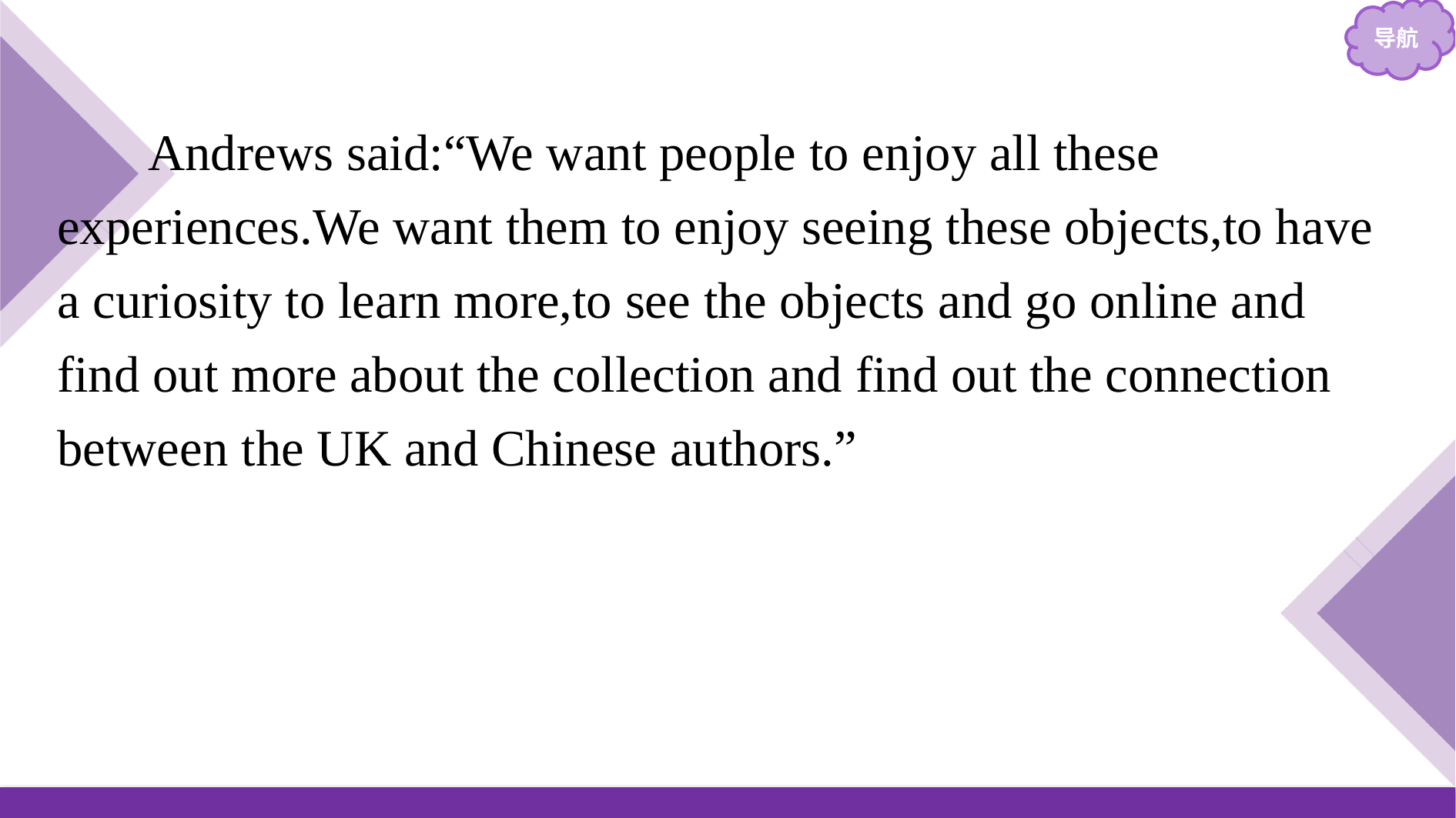

Andrews said:“We want people to enjoy all these experiences.We want them to enjoy seeing these objects,to have a curiosity to learn more,to see the objects and go online and find out more about the collection and find out the connection between the UK and Chinese authors.”